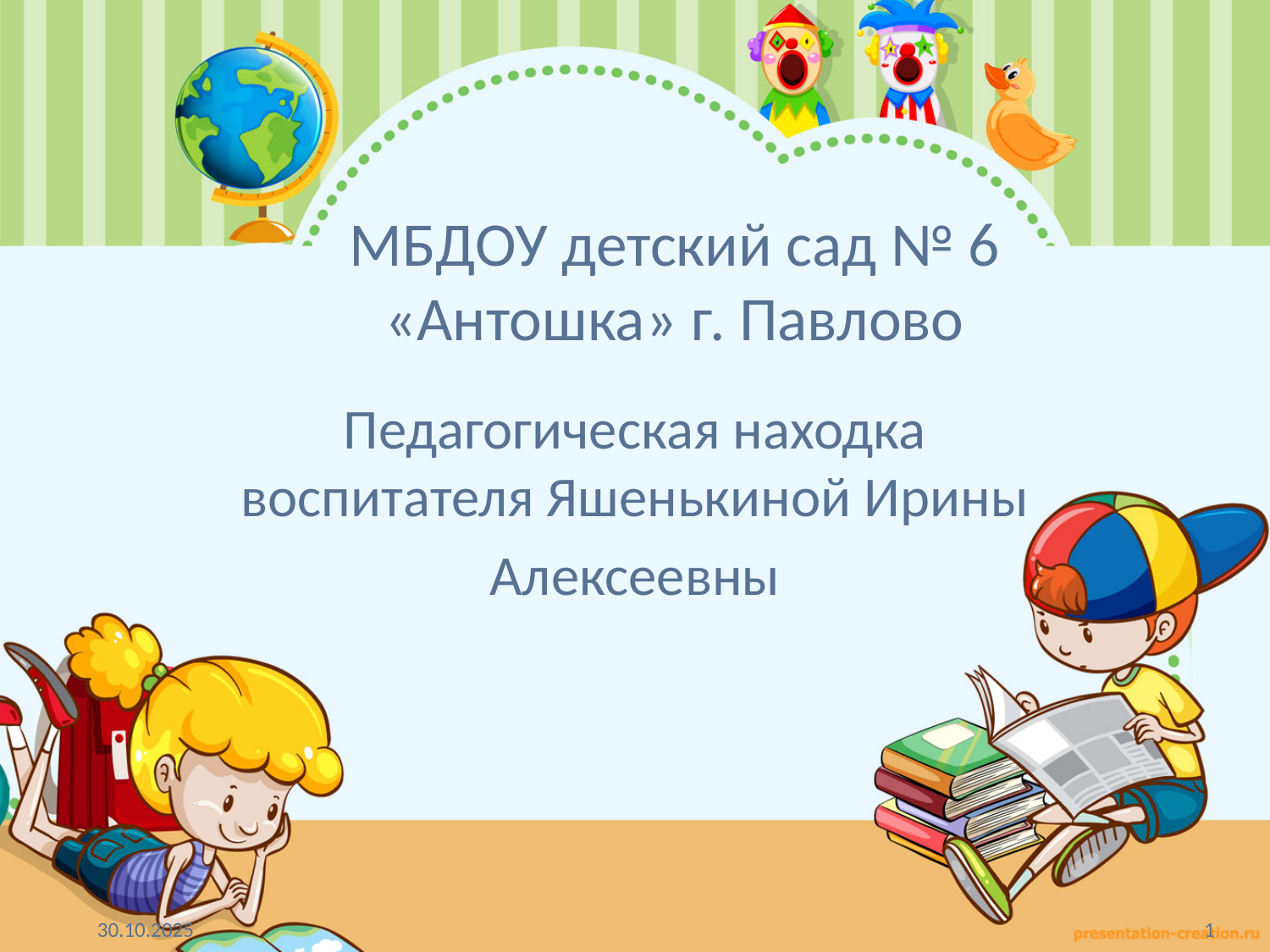

# МБДОУ детский сад № 6 «Антошка» г. Павлово
Педагогическая находка воспитателя Яшенькиной Ирины
Алексеевны